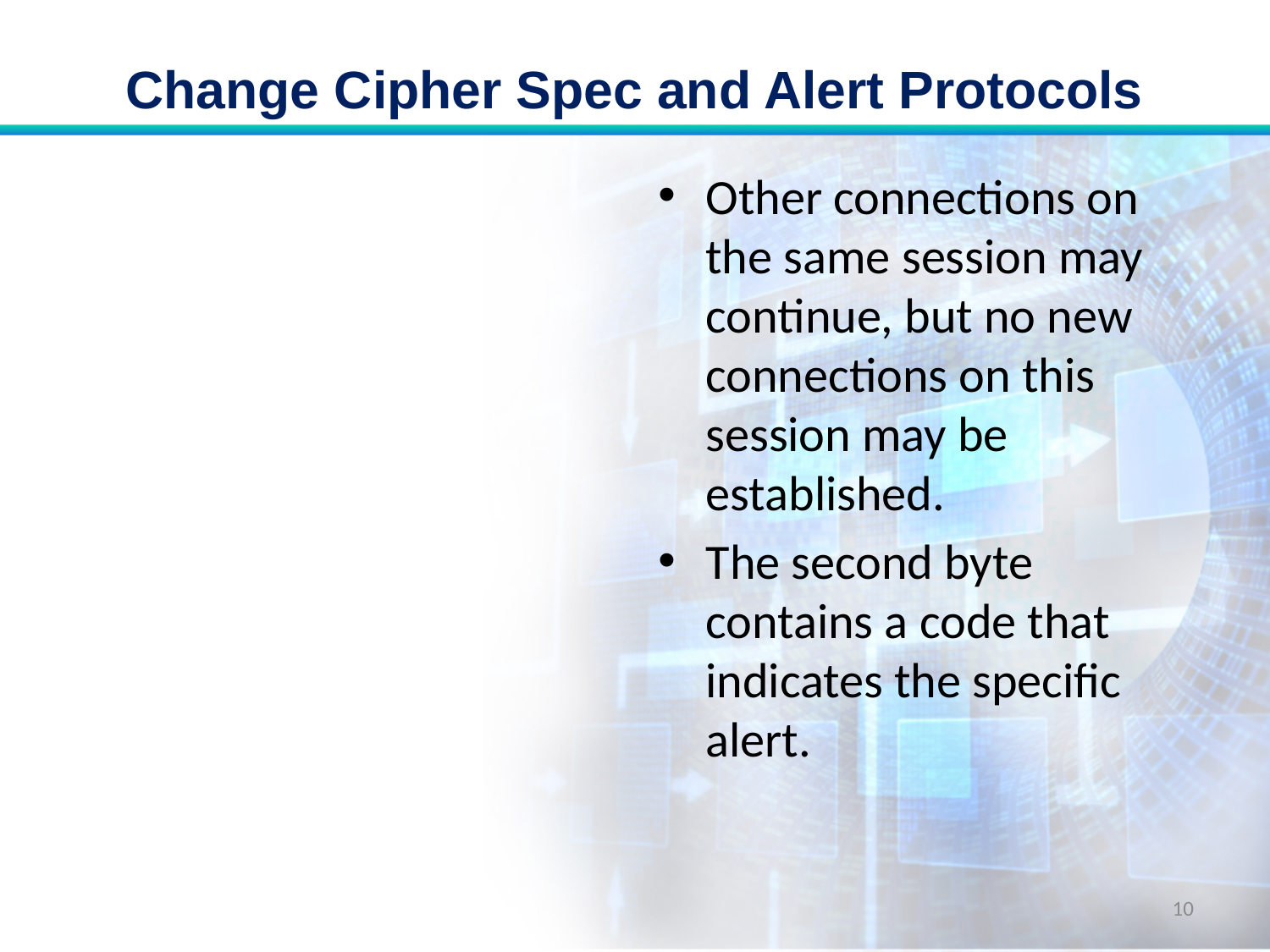

# Change Cipher Spec and Alert Protocols
Other connections on the same session may continue, but no new connections on this session may be established.
The second byte contains a code that indicates the specific alert.
10